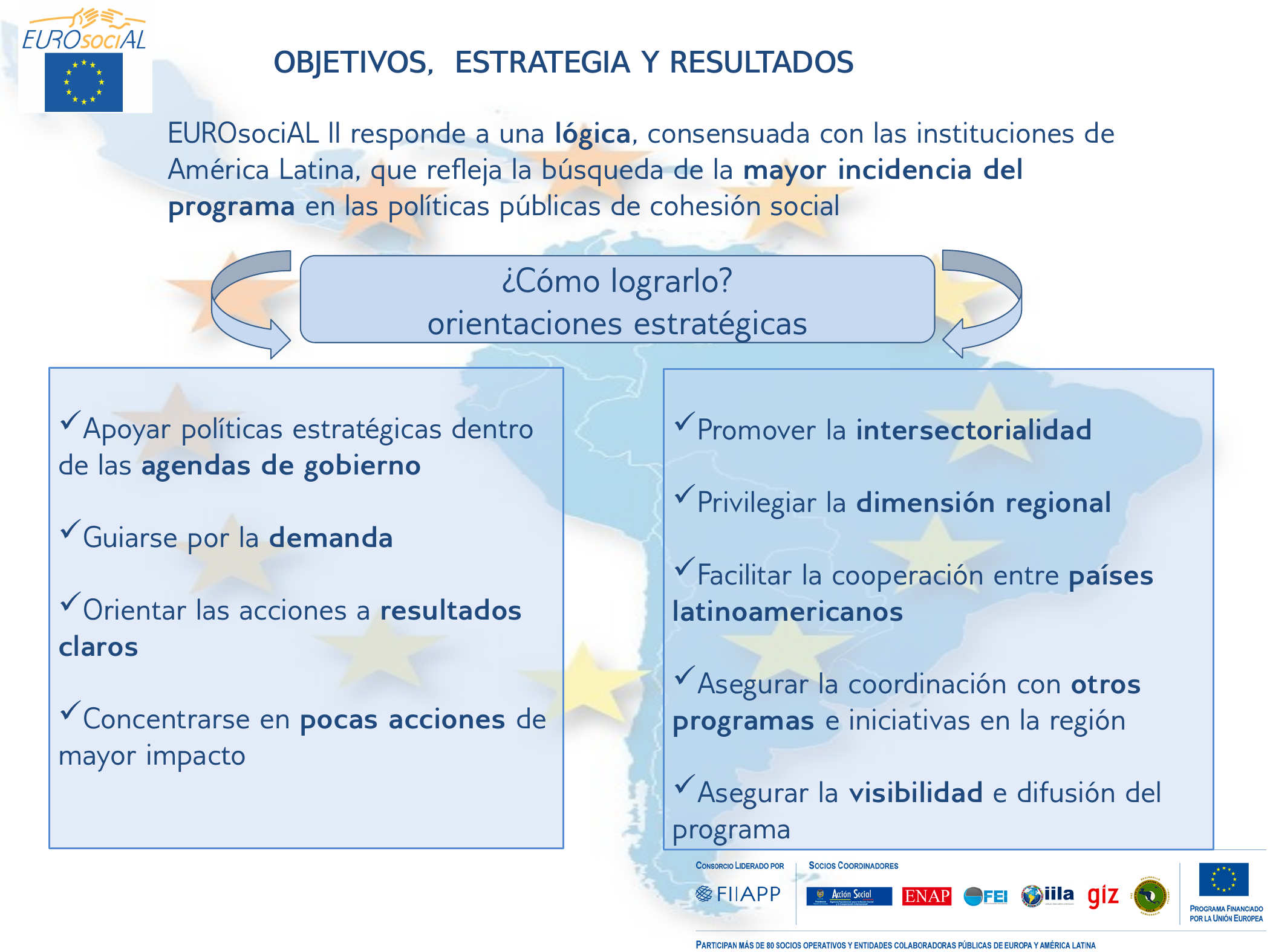

OBJETIVOS,  ESTRATEGIA Y RESULTADOS

EUROsociAL II responde a una lógica, consensuada con las instituciones de América Latina, que refleja la búsqueda de la mayor incidencia del programa en las políticas públicas de cohesión social

¿Cómo lograrlo?
orientaciones estratégicas

Apoyar políticas estratégicas dentro de las agendas de gobierno

Guiarse por la demanda

Orientar las acciones a resultados claros

Concentrarse en pocas acciones de mayor impacto

Promover la intersectorialidad

Privilegiar la dimensión regional

Facilitar la cooperación entre países latinoamericanos

Asegurar la coordinación con otros programas e iniciativas en la región

Asegurar la visibilidad e difusión del programa